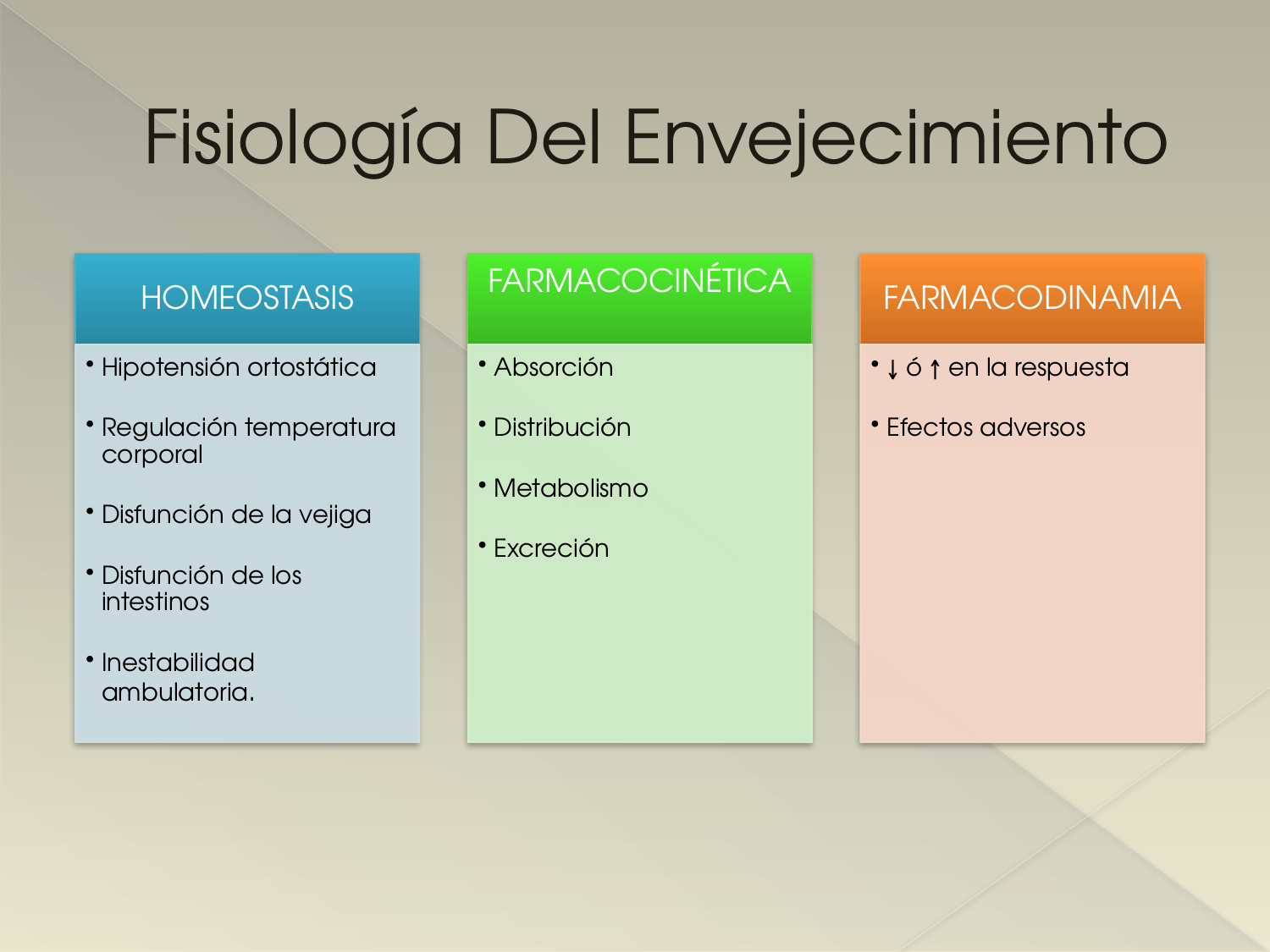

# Fisiología Del Envejecimiento
HOMEOSTASIS
Hipotensión ortostática

Regulación temperatura corporal

Disfunción de la vejiga

Disfunción de los intestinos

Inestabilidad ambulatoria.
FARMACOCINÉTICA
Absorción

Distribución

Metabolismo

Excreción
FARMACODINAMIA
↓ ó ↑ en la respuesta

Efectos adversos